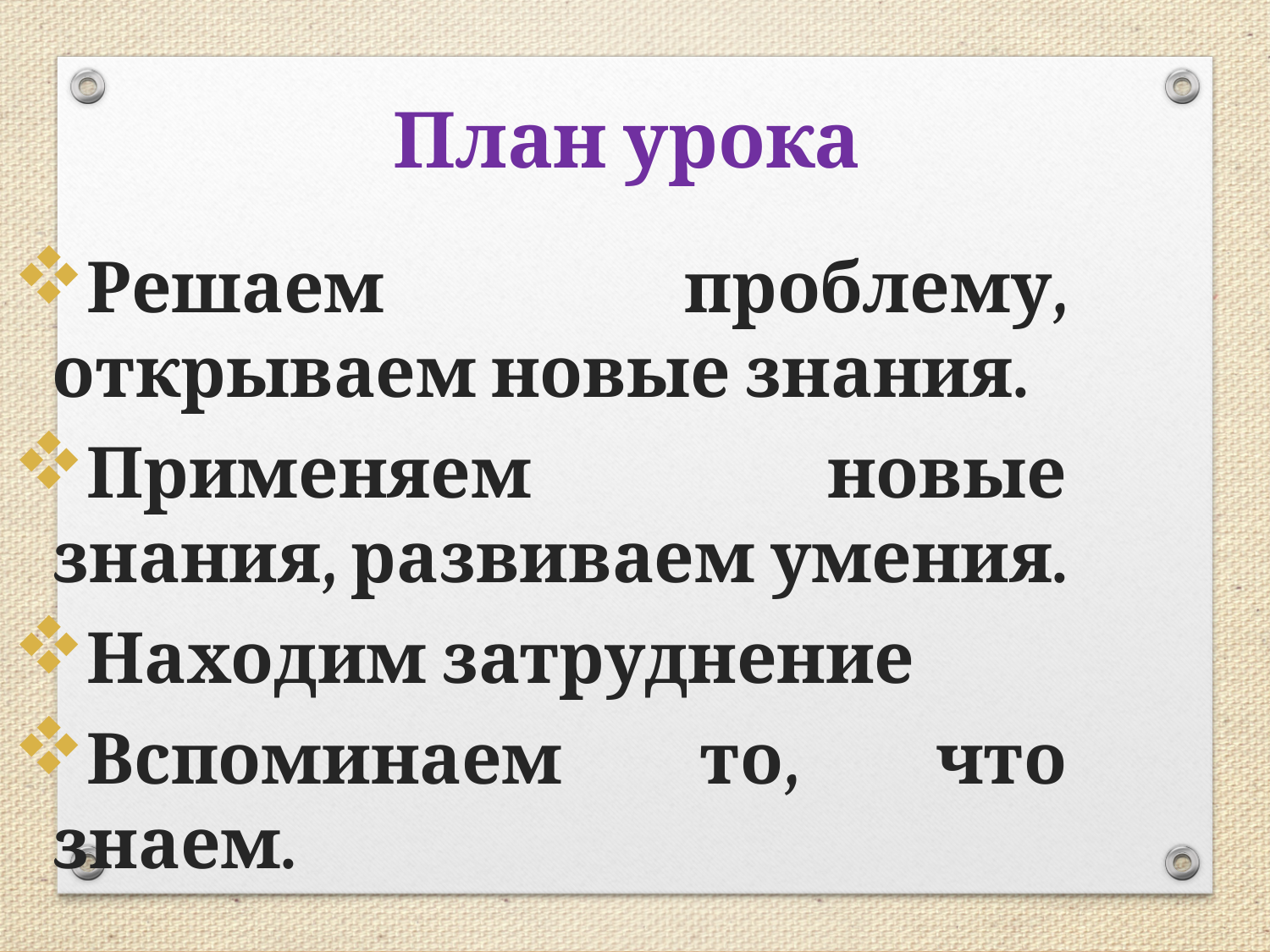

План урока
Решаем проблему, открываем новые знания.
Применяем новые знания, развиваем умения.
Находим затруднение
Вспоминаем то, что знаем.